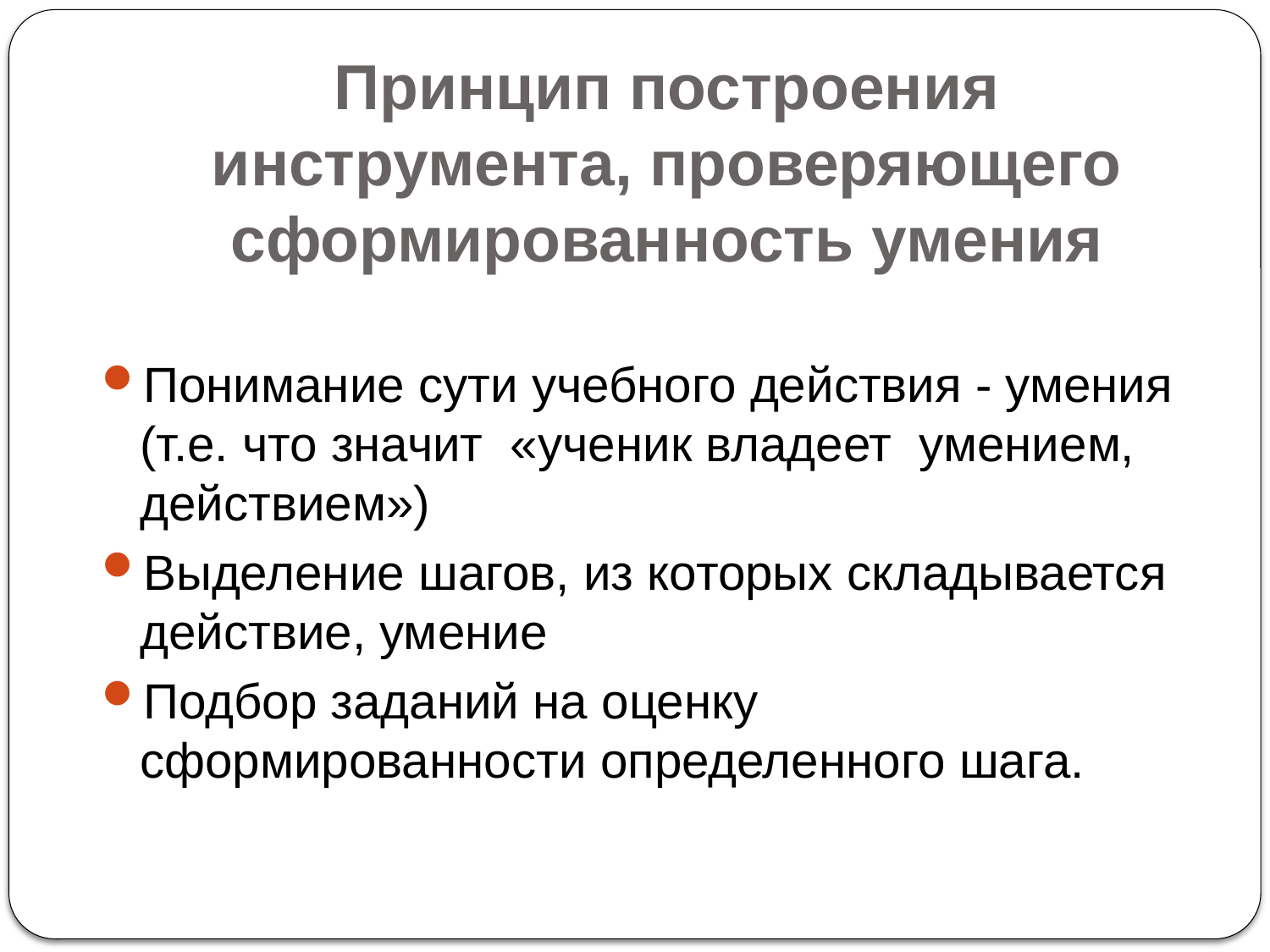

# Принцип построения инструмента, проверяющего сформированность умения
Понимание сути учебного действия - умения (т.е. что значит  «ученик владеет  умением, действием»)
Выделение шагов, из которых складывается действие, умение
Подбор заданий на оценку сформированности определенного шага.